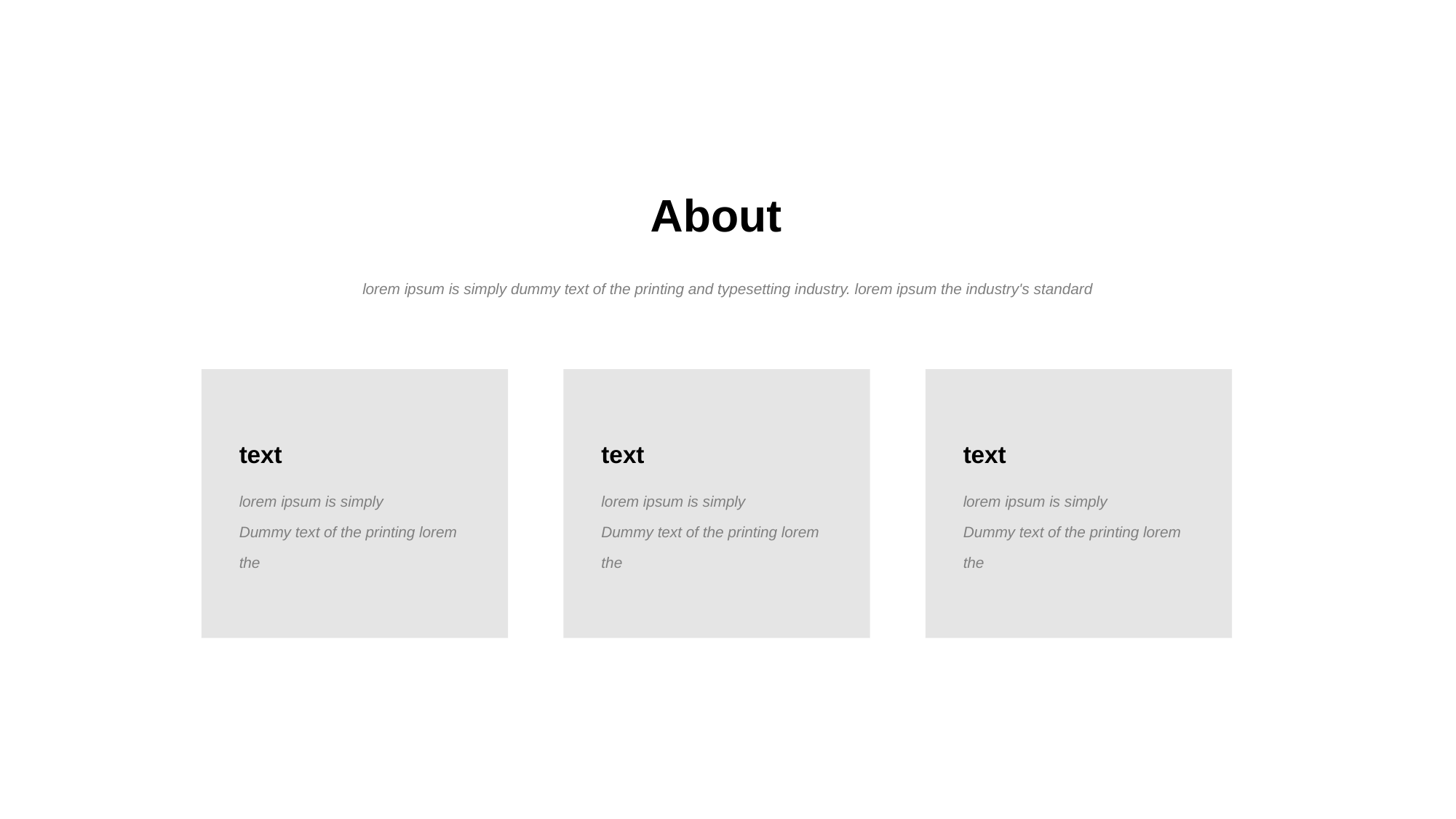

About
lorem ipsum is simply dummy text of the printing and typesetting industry. lorem ipsum the industry's standard

text
lorem ipsum is simply
Dummy text of the printing lorem the
text
lorem ipsum is simply
Dummy text of the printing lorem the
text
lorem ipsum is simply
Dummy text of the printing lorem the